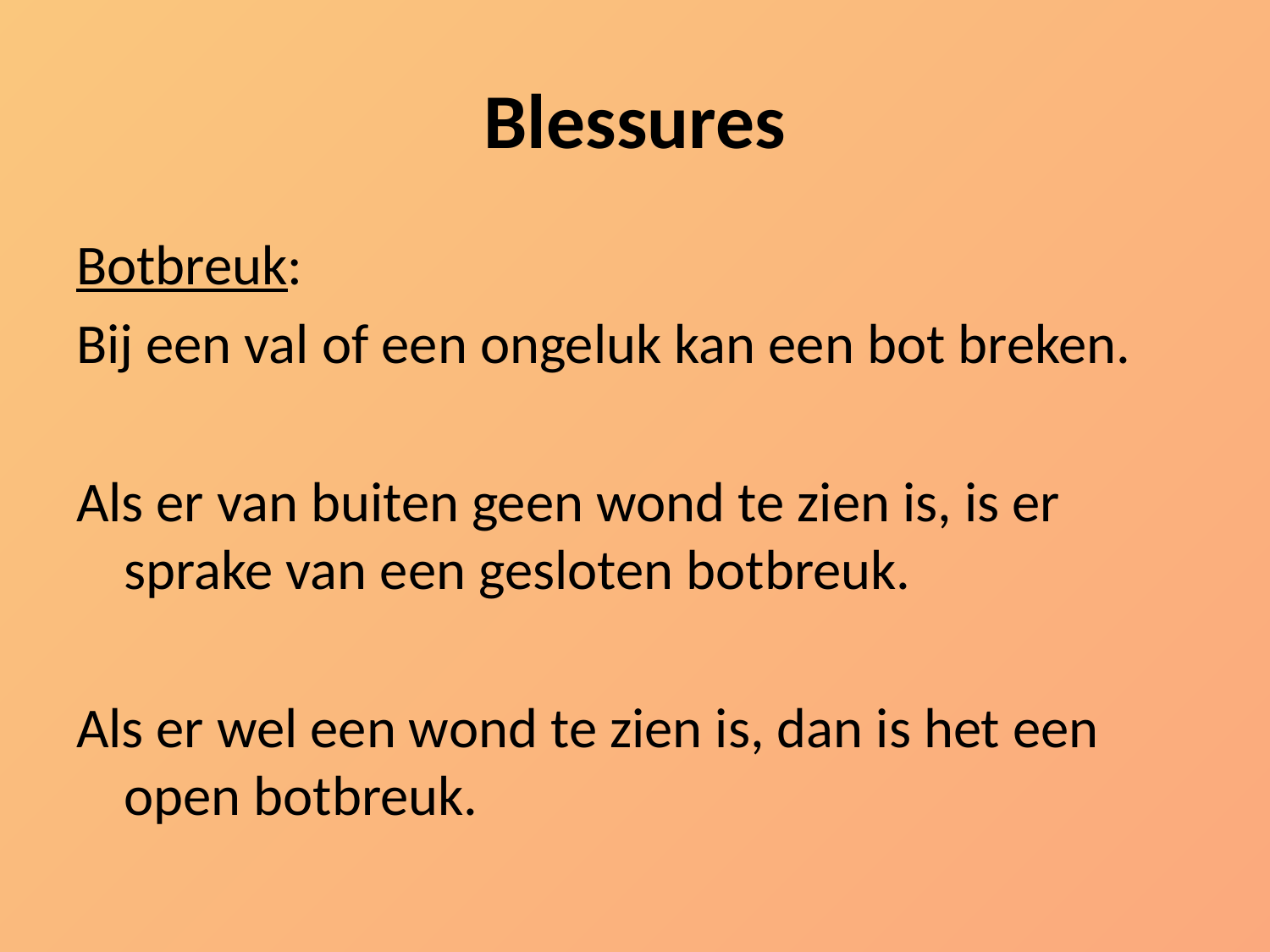

# Blessures
Botbreuk:
Bij een val of een ongeluk kan een bot breken.

Als er van buiten geen wond te zien is, is er sprake van een gesloten botbreuk.

Als er wel een wond te zien is, dan is het een open botbreuk.